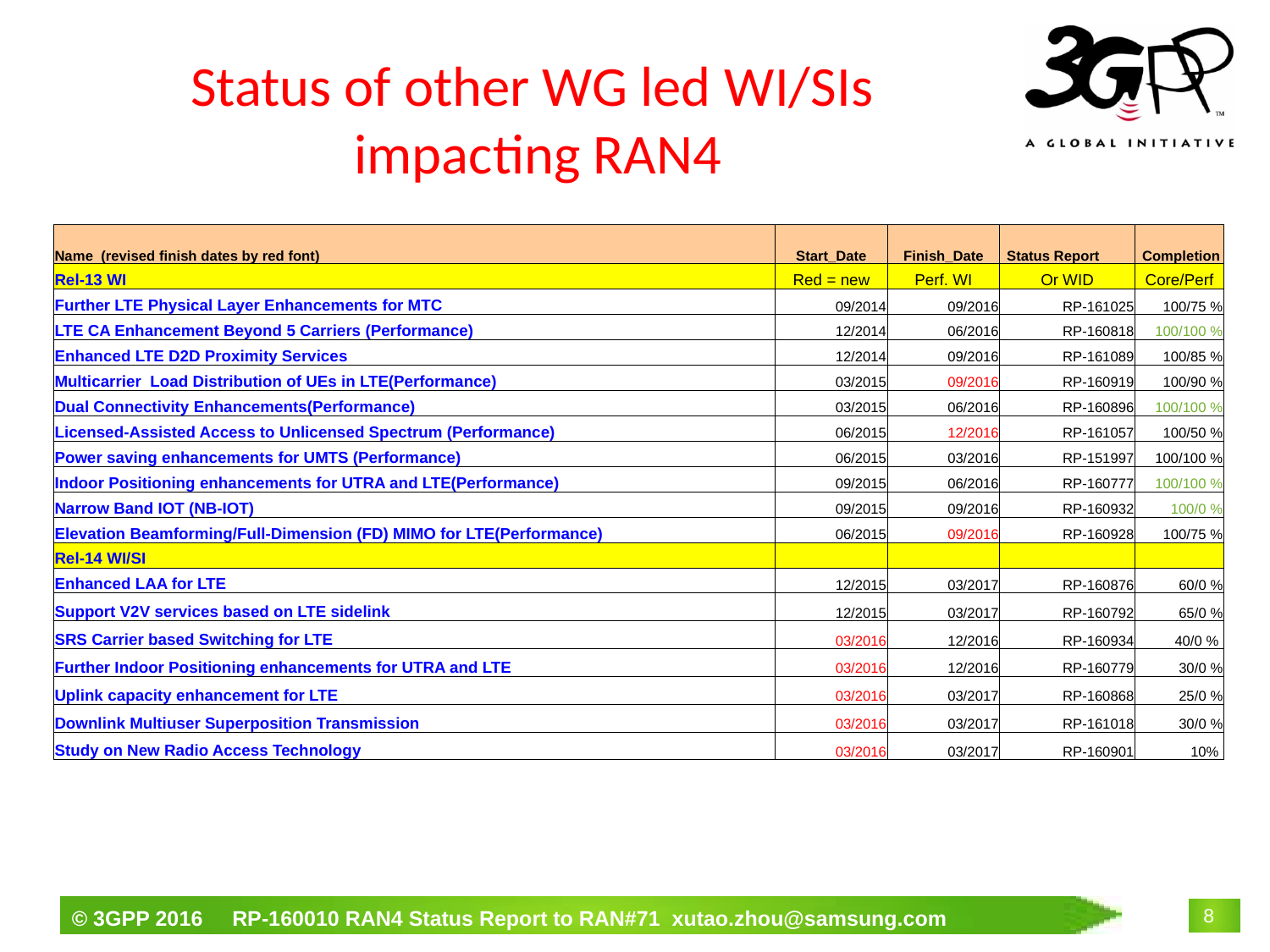

# Status of other WG led WI/SIs impacting RAN4
| Name (revised finish dates by red font) | Start\_Date | Finish\_Date | Status Report | Completion |
| --- | --- | --- | --- | --- |
| Rel-13 WI | Red = new | Perf. WI | Or WID | Core/Perf |
| Further LTE Physical Layer Enhancements for MTC | 09/2014 | 09/2016 | RP-161025 | 100/75 % |
| LTE CA Enhancement Beyond 5 Carriers (Performance) | 12/2014 | 06/2016 | RP-160818 | 100/100 % |
| Enhanced LTE D2D Proximity Services | 12/2014 | 09/2016 | RP-161089 | 100/85 % |
| Multicarrier Load Distribution of UEs in LTE(Performance) | 03/2015 | 09/2016 | RP-160919 | 100/90 % |
| Dual Connectivity Enhancements(Performance) | 03/2015 | 06/2016 | RP-160896 | 100/100 % |
| Licensed-Assisted Access to Unlicensed Spectrum (Performance) | 06/2015 | 12/2016 | RP-161057 | 100/50 % |
| Power saving enhancements for UMTS (Performance) | 06/2015 | 03/2016 | RP-151997 | 100/100 % |
| Indoor Positioning enhancements for UTRA and LTE(Performance) | 09/2015 | 06/2016 | RP-160777 | 100/100 % |
| Narrow Band IOT (NB-IOT) | 09/2015 | 09/2016 | RP-160932 | 100/0 % |
| Elevation Beamforming/Full-Dimension (FD) MIMO for LTE(Performance) | 06/2015 | 09/2016 | RP-160928 | 100/75 % |
| Rel-14 WI/SI |  |  |  |  |
| Enhanced LAA for LTE | 12/2015 | 03/2017 | RP-160876 | 60/0 % |
| Support V2V services based on LTE sidelink | 12/2015 | 03/2017 | RP-160792 | 65/0 % |
| SRS Carrier based Switching for LTE | 03/2016 | 12/2016 | RP-160934 | 40/0 % |
| Further Indoor Positioning enhancements for UTRA and LTE | 03/2016 | 12/2016 | RP-160779 | 30/0 % |
| Uplink capacity enhancement for LTE | 03/2016 | 03/2017 | RP-160868 | 25/0 % |
| Downlink Multiuser Superposition Transmission | 03/2016 | 03/2017 | RP-161018 | 30/0 % |
| Study on New Radio Access Technology | 03/2016 | 03/2017 | RP-160901 | 10% |